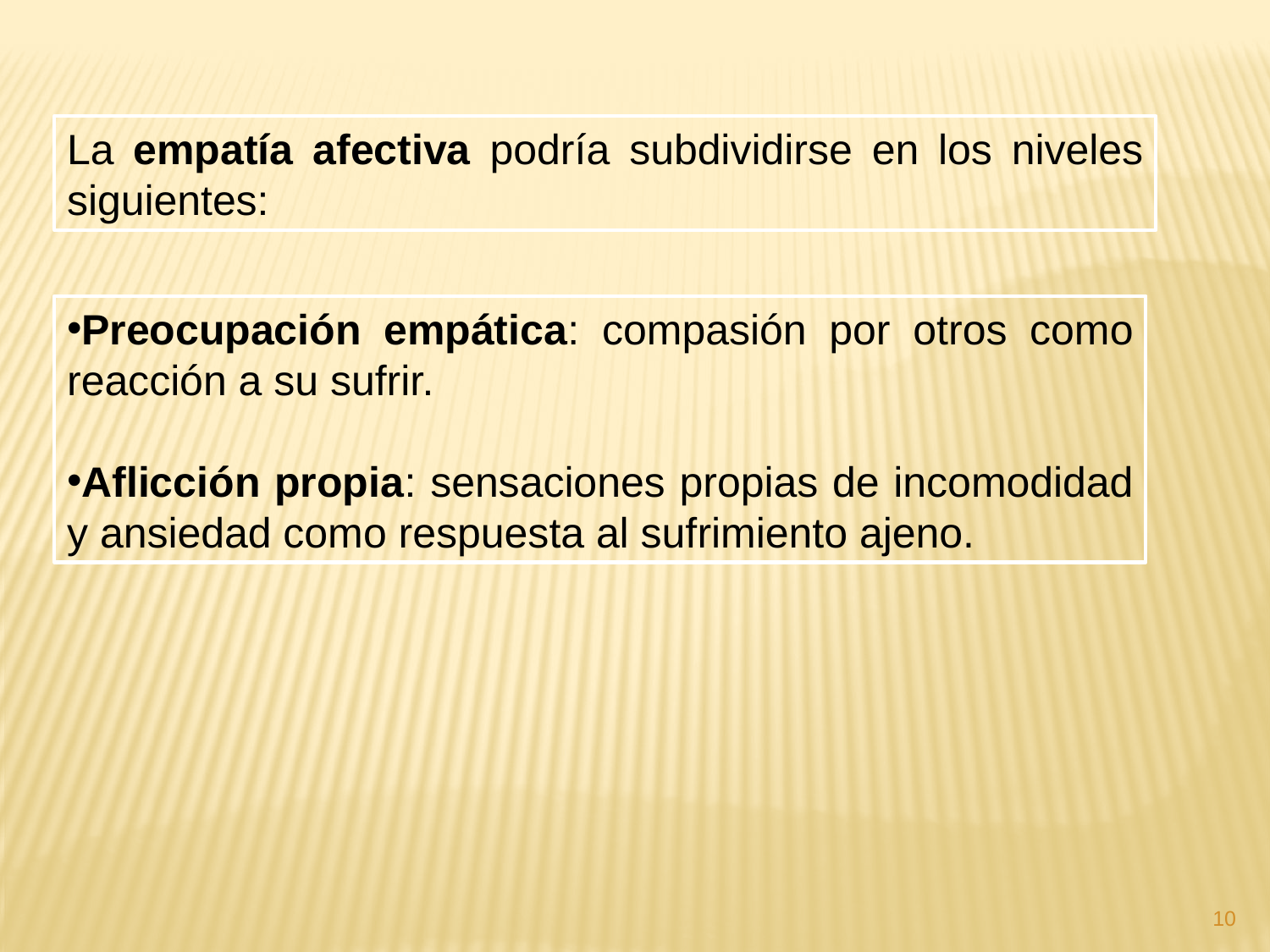

La empatía afectiva podría subdividirse en los niveles siguientes:
Preocupación empática: compasión por otros como reacción a su sufrir.

Aflicción propia: sensaciones propias de incomodidad y ansiedad como respuesta al sufrimiento ajeno.
10